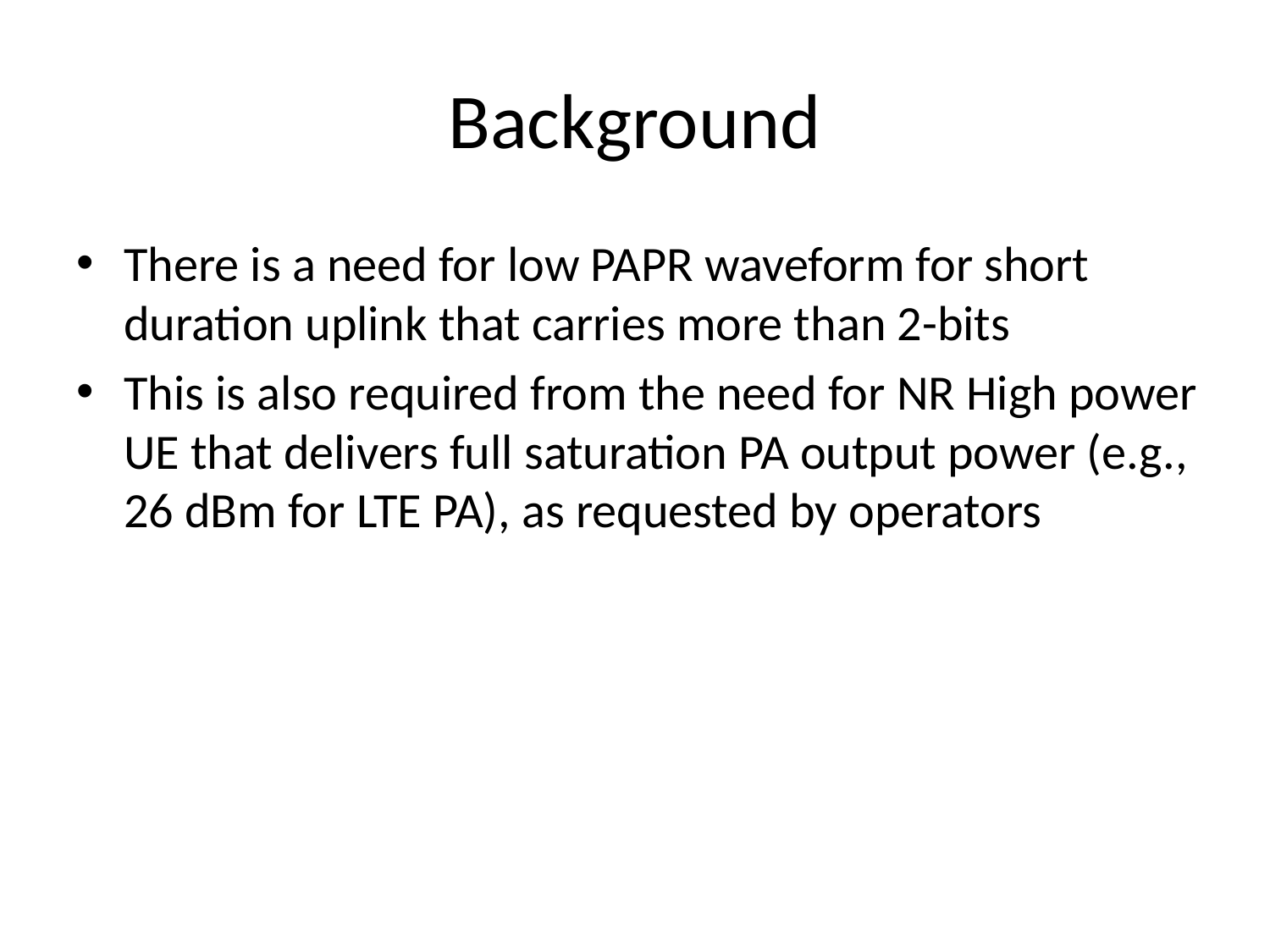

# Background
There is a need for low PAPR waveform for short duration uplink that carries more than 2-bits
This is also required from the need for NR High power UE that delivers full saturation PA output power (e.g., 26 dBm for LTE PA), as requested by operators